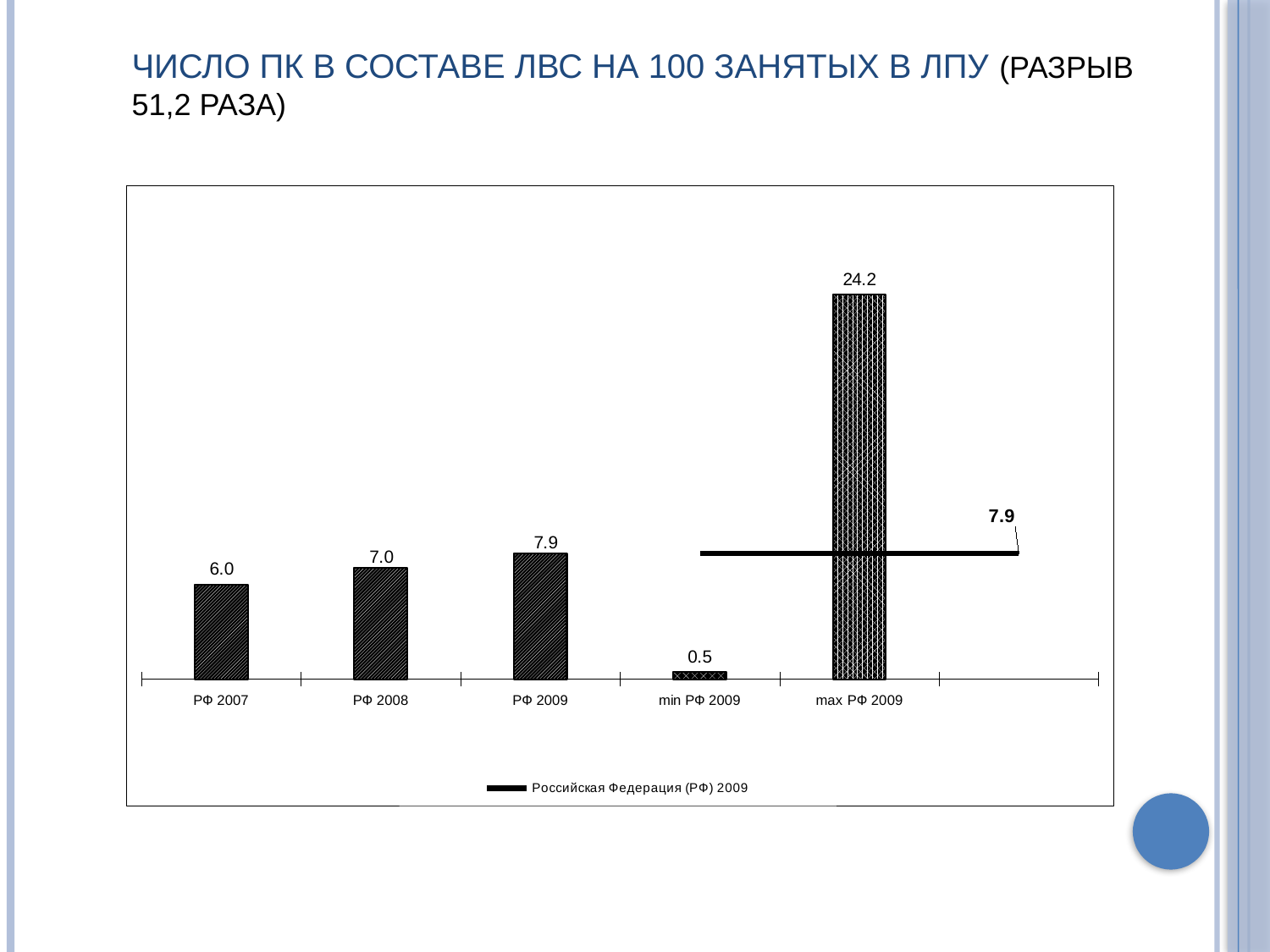

Число ПК в составе ЛВС на 100 занятых в ЛПУ (разрыв 51,2 раза)

### Chart

| Category |  | Российская Федерация (РФ) 2009 |
|---|---|---|
| РФ 2007 | 5.95 | None |
| РФ 2008 | 7.0 | None |
| РФ 2009 | 7.91 | None |
| min РФ 2009 | 0.47 | 7.91 |
| max РФ 2009 | 24.24 | 7.91 |